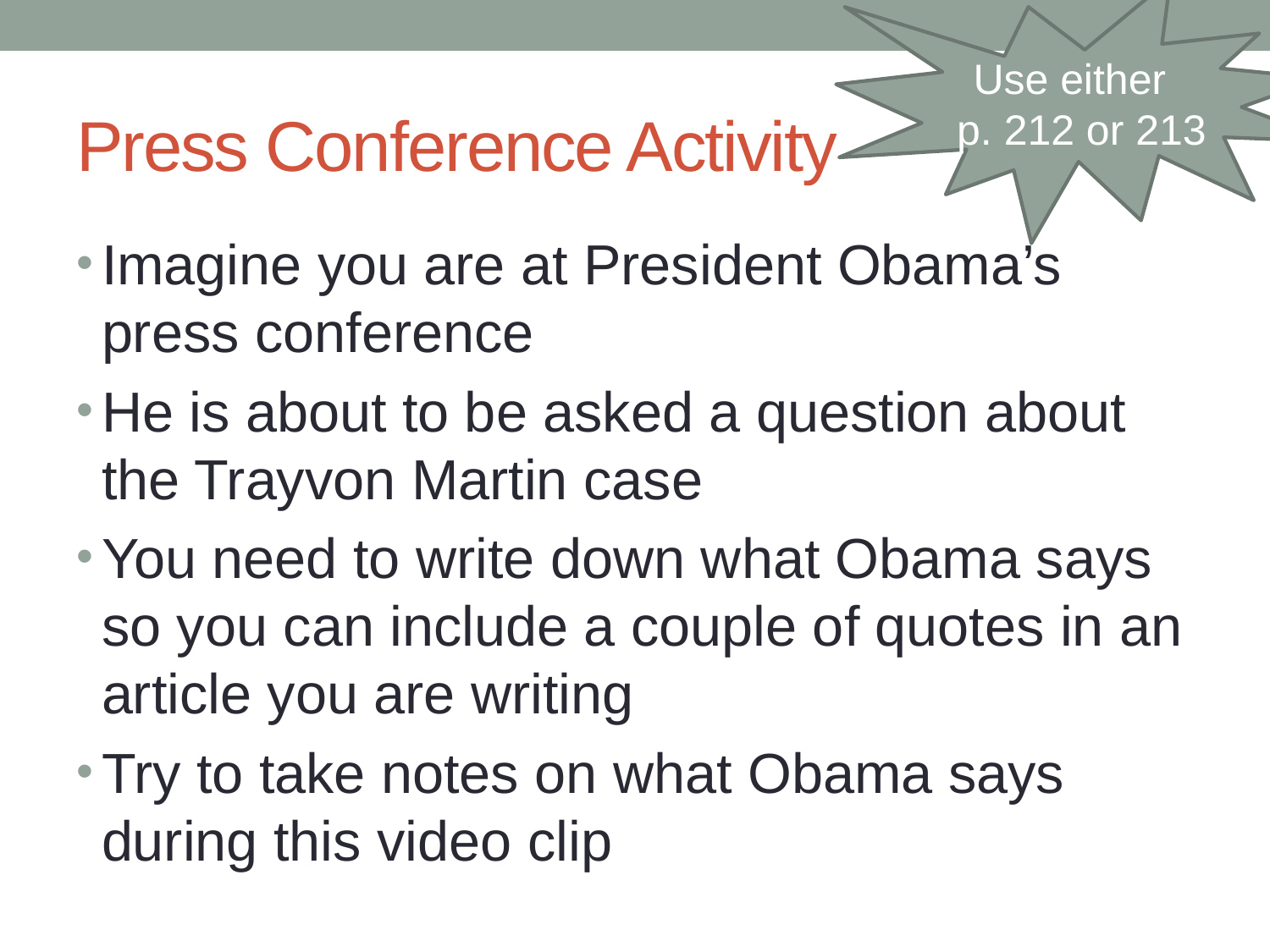

Use either   p. 212 or 213
# Press Conference Activity
Imagine you are at President Obama’s press conference
He is about to be asked a question about the Trayvon Martin case
You need to write down what Obama says so you can include a couple of quotes in an article you are writing
Try to take notes on what Obama says during this video clip